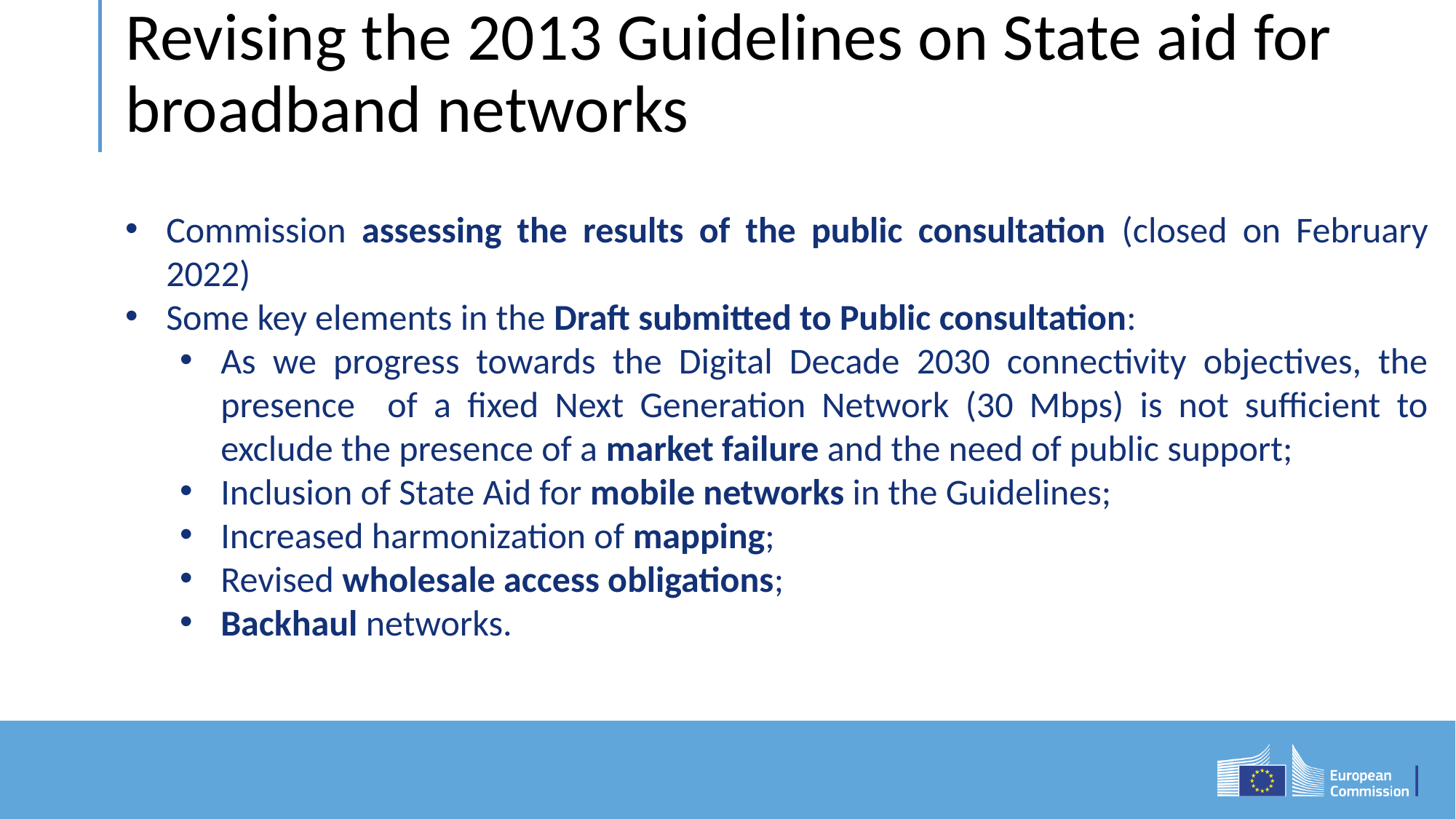

# Revising the 2013 Guidelines on State aid for broadband networks

Commission assessing the results of the public consultation (closed on February 2022)
Some key elements in the Draft submitted to Public consultation:
As we progress towards the Digital Decade 2030 connectivity objectives, the presence  of a fixed Next Generation Network (30 Mbps) is not sufficient to exclude the presence of a market failure and the need of public support;
Inclusion of State Aid for mobile networks in the Guidelines;
Increased harmonization of mapping;
Revised wholesale access obligations;
Backhaul networks.